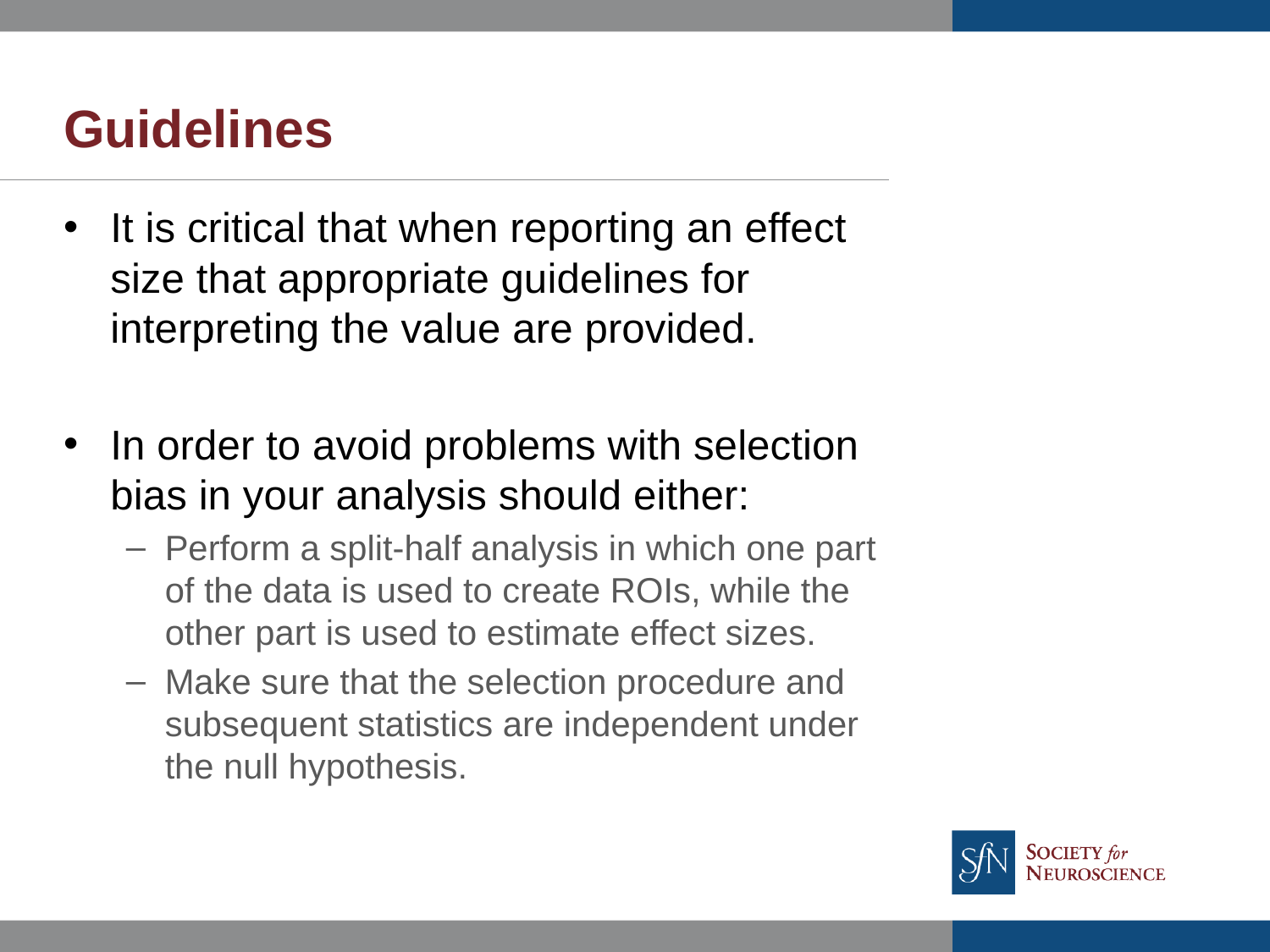

# Guidelines
It is critical that when reporting an effect size that appropriate guidelines for interpreting the value are provided.

In order to avoid problems with selection bias in your analysis should either:
Perform a split-half analysis in which one part of the data is used to create ROIs, while the other part is used to estimate effect sizes.
Make sure that the selection procedure and subsequent statistics are independent under the null hypothesis.